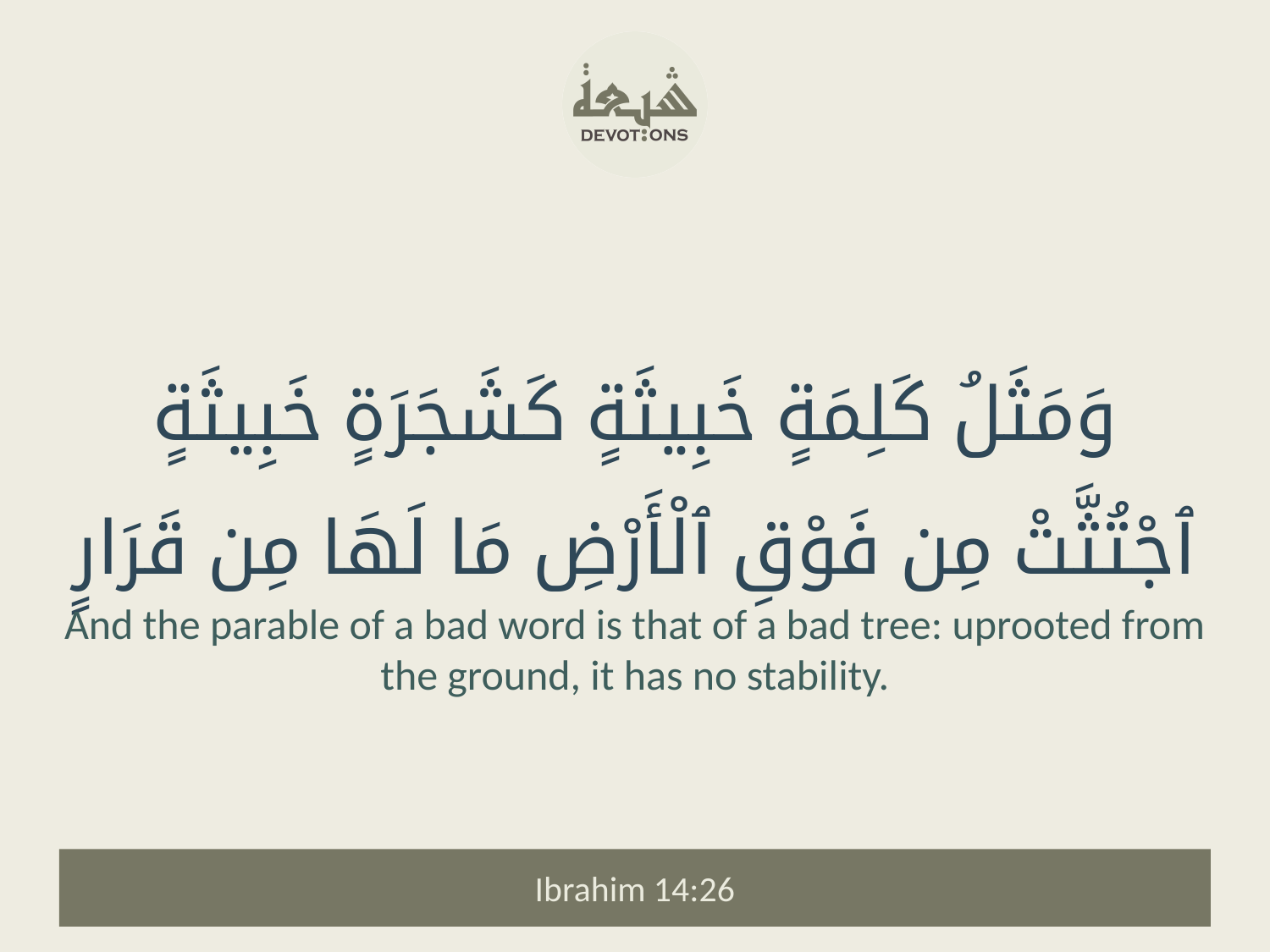

وَمَثَلُ كَلِمَةٍ خَبِيثَةٍ كَشَجَرَةٍ خَبِيثَةٍ ٱجْتُثَّتْ مِن فَوْقِ ٱلْأَرْضِ مَا لَهَا مِن قَرَارٍ
And the parable of a bad word is that of a bad tree: uprooted from the ground, it has no stability.
Ibrahim 14:26